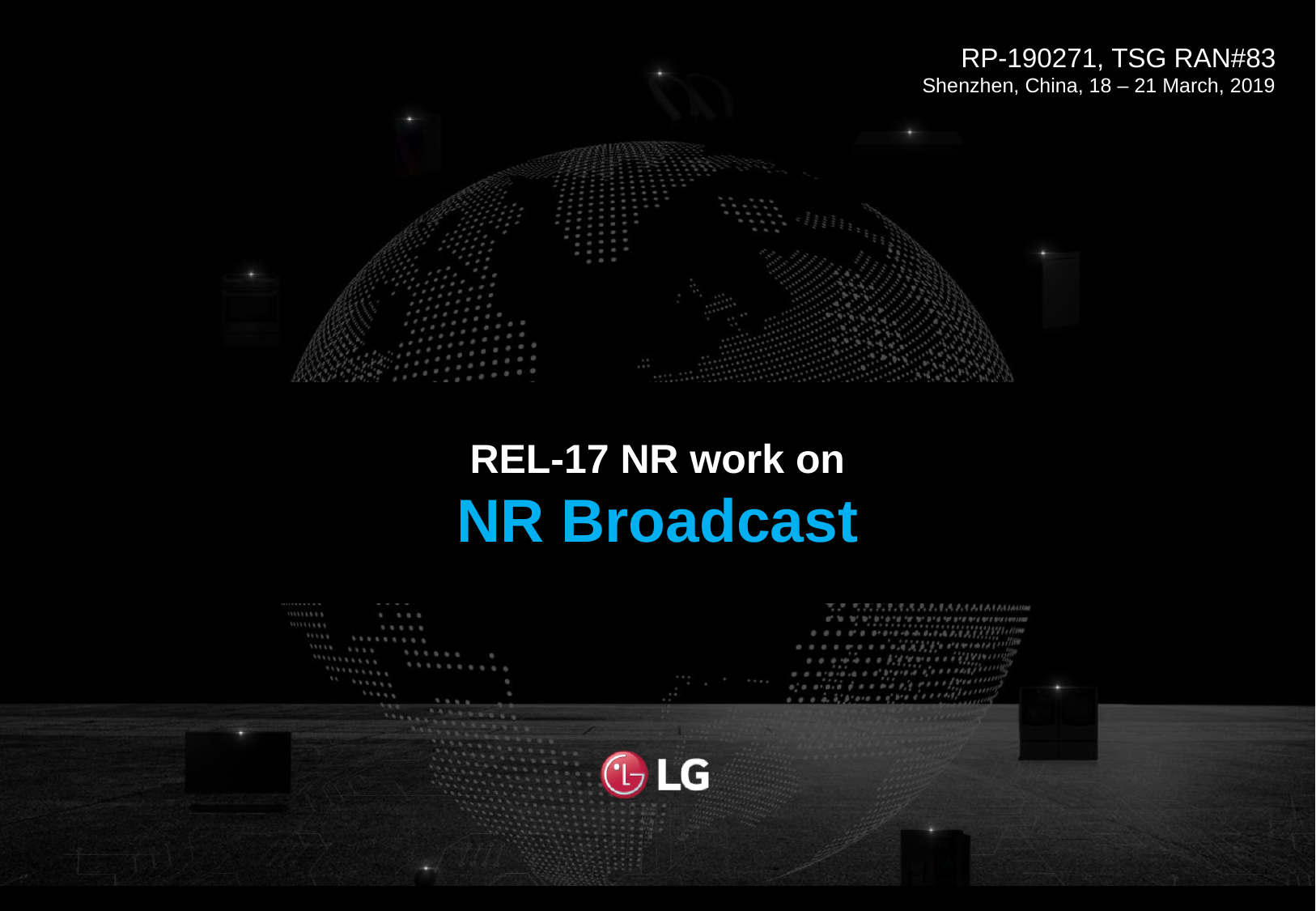

# REL-17 NR work on NR Broadcast